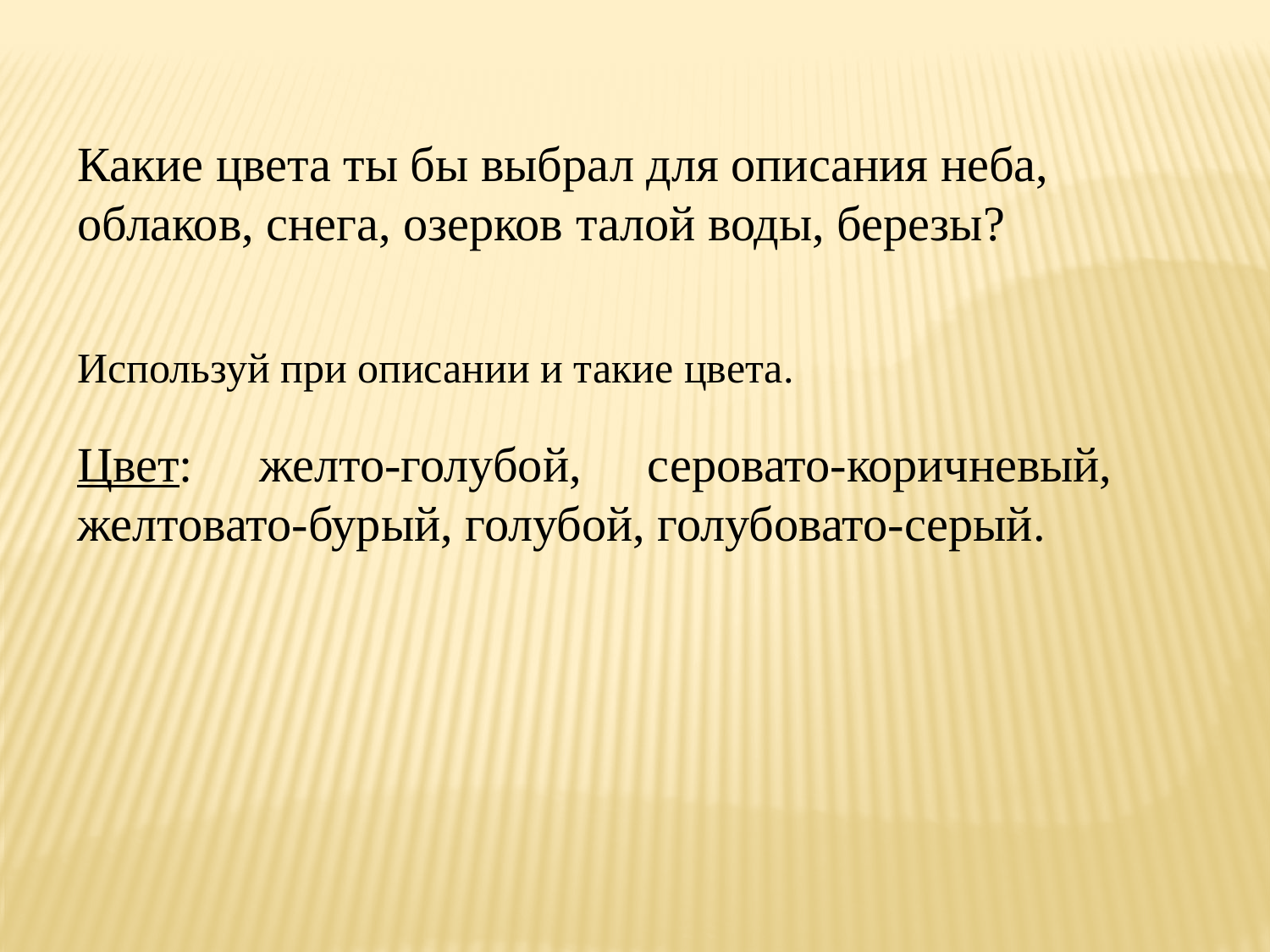

Какие цвета ты бы выбрал для описания неба, облаков, снега, озерков талой воды, березы?
Используй при описании и такие цвета.
Цвет: желто-голубой, серовато-коричневый, желтовато-бурый, голубой, голубовато-серый.